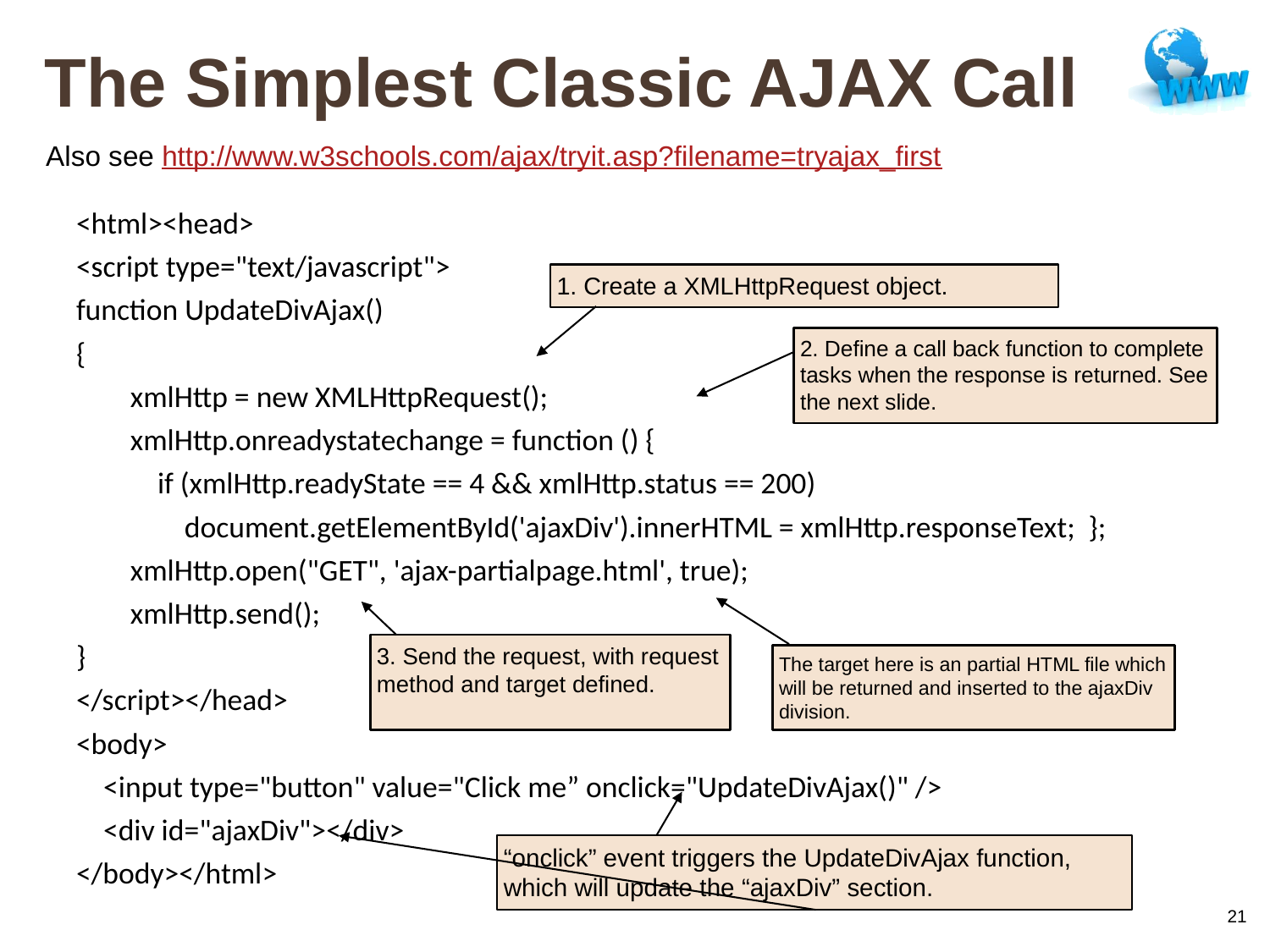

# The Simplest Classic AJAX Call
Also see http://www.w3schools.com/ajax/tryit.asp?filename=tryajax_first
<html><head>
<script type="text/javascript">
function UpdateDivAjax()
{
        xmlHttp = new XMLHttpRequest();
        xmlHttp.onreadystatechange = function () {
            if (xmlHttp.readyState == 4 && xmlHttp.status == 200)
                document.getElementById('ajaxDiv').innerHTML = xmlHttp.responseText;  };
        xmlHttp.open("GET", 'ajax-partialpage.html', true);
        xmlHttp.send();
}
</script></head>
<body>
    <input type="button" value="Click me” onclick="UpdateDivAjax()" />
    <div id="ajaxDiv"></div>
</body></html>
1. Create a XMLHttpRequest object.
2. Define a call back function to complete tasks when the response is returned. See the next slide.
3. Send the request, with request method and target defined.
The target here is an partial HTML file which will be returned and inserted to the ajaxDiv division.
“onclick” event triggers the UpdateDivAjax function, which will update the “ajaxDiv” section.
21